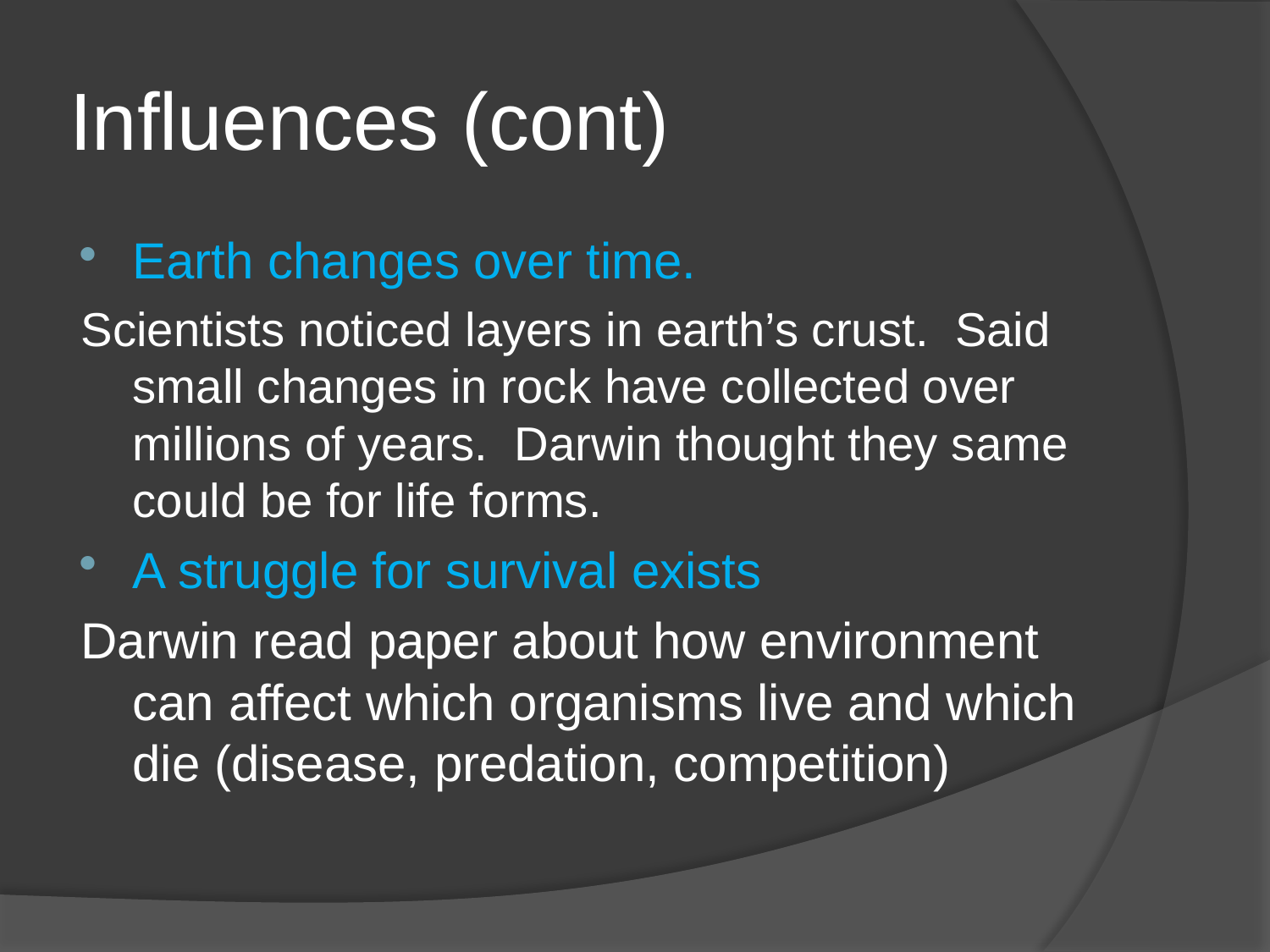

# Influences (cont)
Earth changes over time.
Scientists noticed layers in earth’s crust.  Said small changes in rock have collected over millions of years.  Darwin thought they same could be for life forms.
A struggle for survival exists
Darwin read paper about how environment can affect which organisms live and which die (disease, predation, competition)